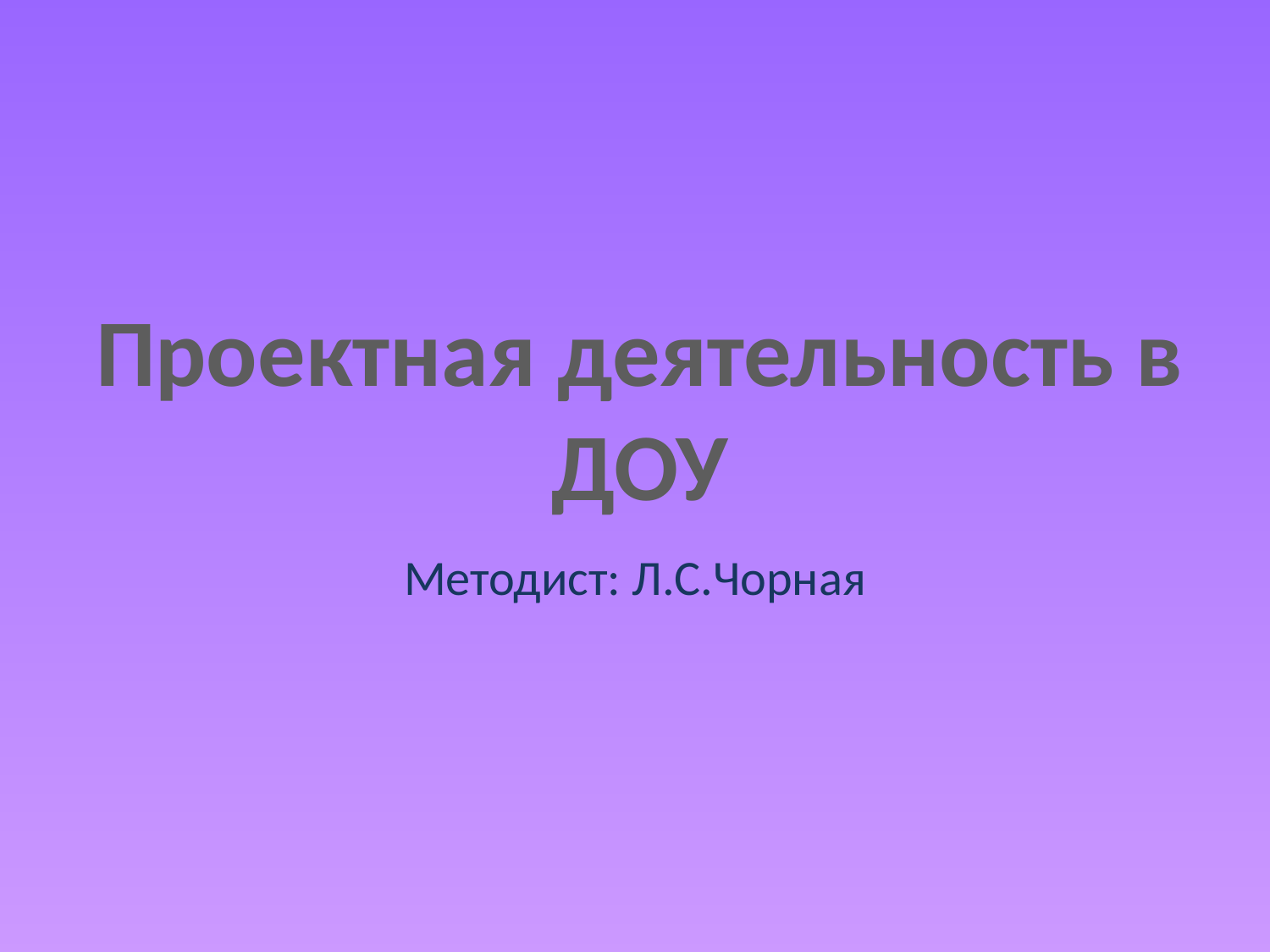

# Проектная деятельность в ДОУ
Методист: Л.С.Чорная